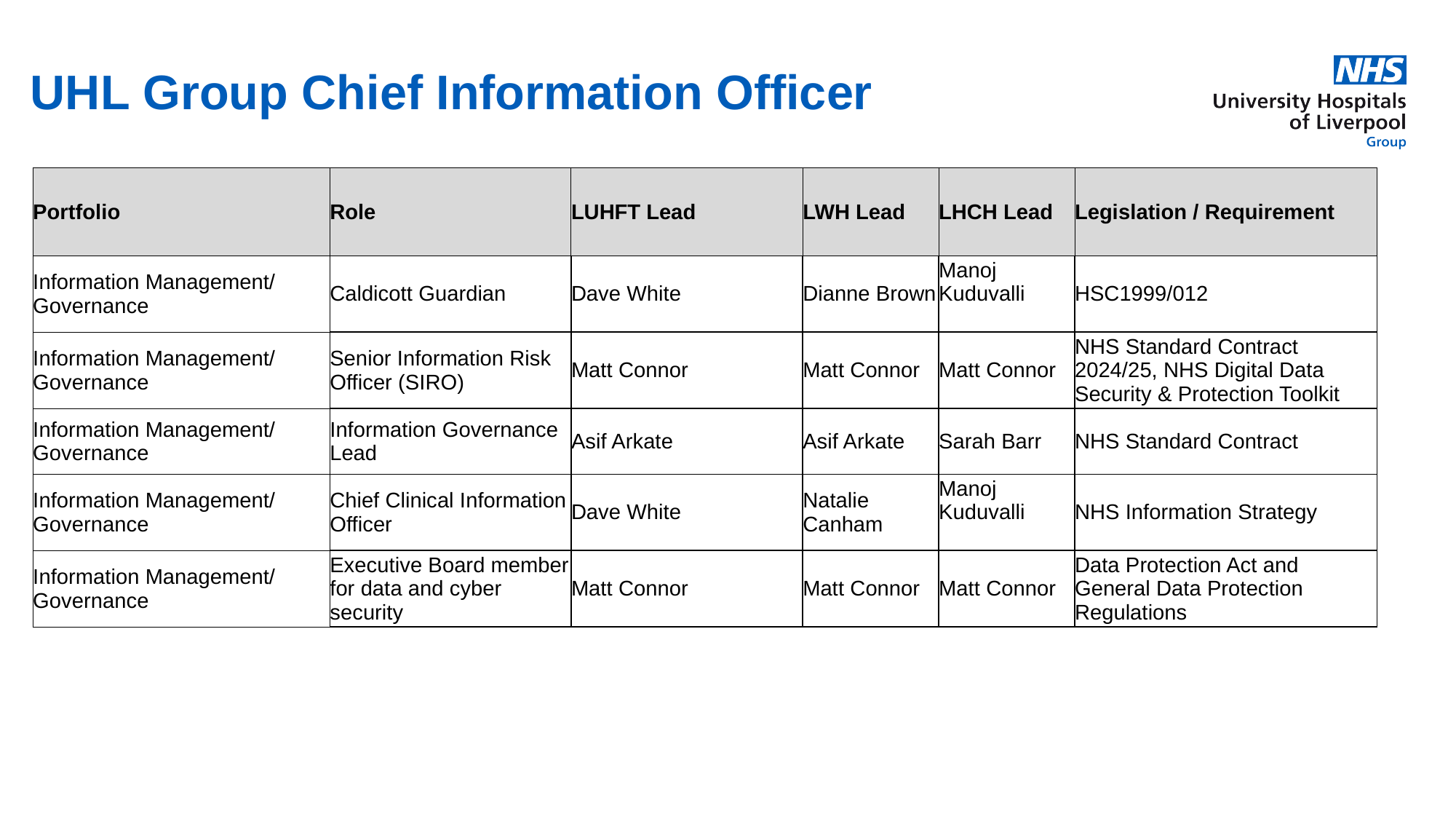

UHL Group Chief Information Officer
| Portfolio | Role | LUHFT Lead | LWH Lead | LHCH Lead | Legislation / Requirement |
| --- | --- | --- | --- | --- | --- |
| Information Management/ Governance | Caldicott Guardian | Dave White | Dianne Brown | Manoj Kuduvalli | HSC1999/012 |
| Information Management/ Governance | Senior Information Risk Officer (SIRO) | Matt Connor | Matt Connor | Matt Connor | NHS Standard Contract 2024/25, NHS Digital Data Security & Protection Toolkit |
| Information Management/ Governance | Information Governance Lead | Asif Arkate | Asif Arkate | Sarah Barr | NHS Standard Contract |
| Information Management/ Governance | Chief Clinical Information Officer | Dave White | Natalie Canham | Manoj Kuduvalli | NHS Information Strategy |
| Information Management/ Governance | Executive Board member for data and cyber security | Matt Connor | Matt Connor | Matt Connor | Data Protection Act and General Data Protection Regulations |